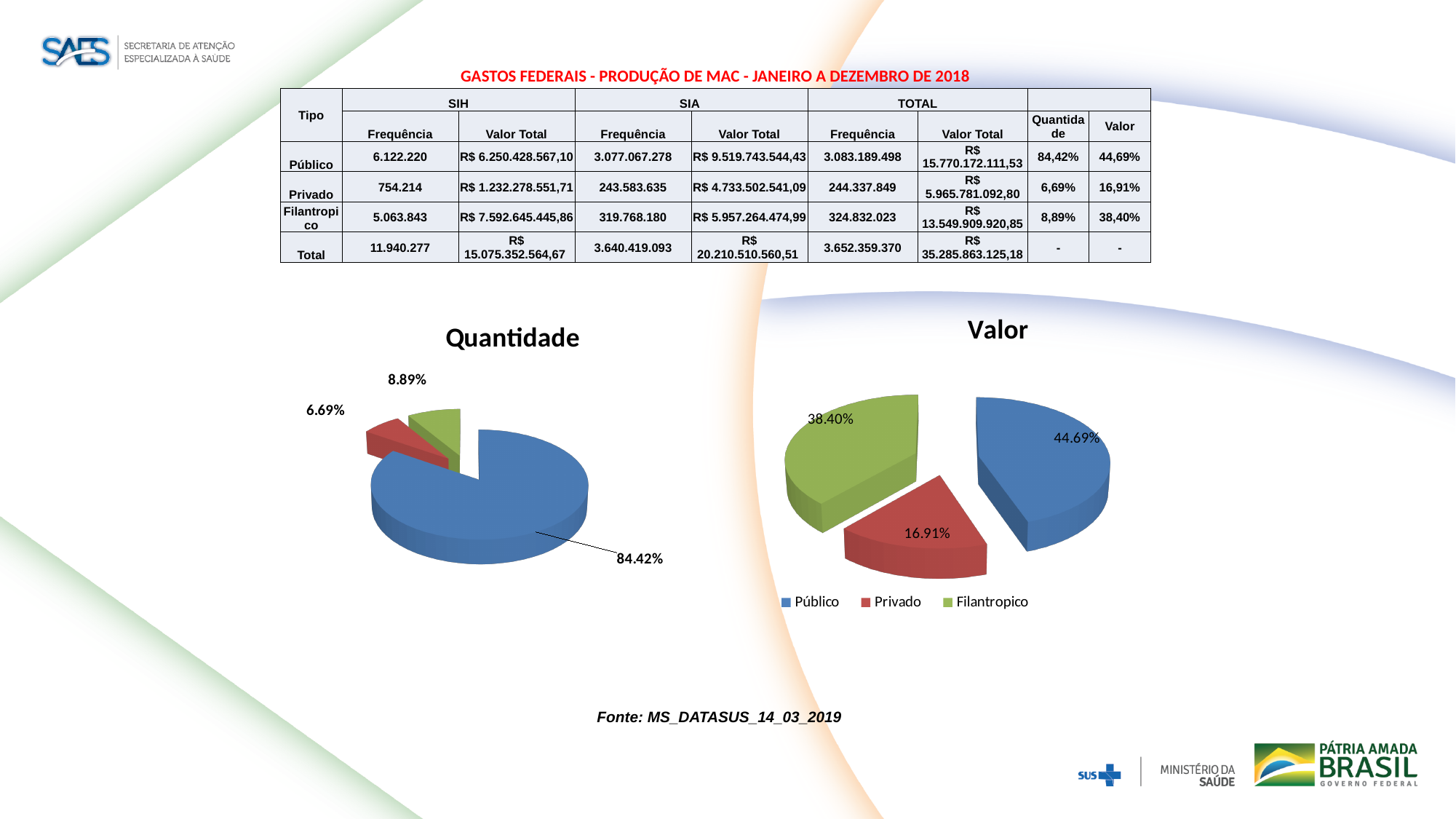

| GASTOS FEDERAIS - PRODUÇÃO DE MAC - JANEIRO A DEZEMBRO DE 2018 |  |  |  |  |  |  |  |  |
| --- | --- | --- | --- | --- | --- | --- | --- | --- |
| Tipo | SIH |  | SIA |  | TOTAL |  |  |  |
|  | Frequência | Valor Total | Frequência | Valor Total | Frequência | Valor Total | Quantidade | Valor |
| Público | 6.122.220 | R$ 6.250.428.567,10 | 3.077.067.278 | R$ 9.519.743.544,43 | 3.083.189.498 | R$ 15.770.172.111,53 | 84,42% | 44,69% |
| Privado | 754.214 | R$ 1.232.278.551,71 | 243.583.635 | R$ 4.733.502.541,09 | 244.337.849 | R$ 5.965.781.092,80 | 6,69% | 16,91% |
| Filantropico | 5.063.843 | R$ 7.592.645.445,86 | 319.768.180 | R$ 5.957.264.474,99 | 324.832.023 | R$ 13.549.909.920,85 | 8,89% | 38,40% |
| Total | 11.940.277 | R$ 15.075.352.564,67 | 3.640.419.093 | R$ 20.210.510.560,51 | 3.652.359.370 | R$ 35.285.863.125,18 | - | - |

[unsupported chart]

[unsupported chart]

Fonte: MS_DATASUS_14_03_2019